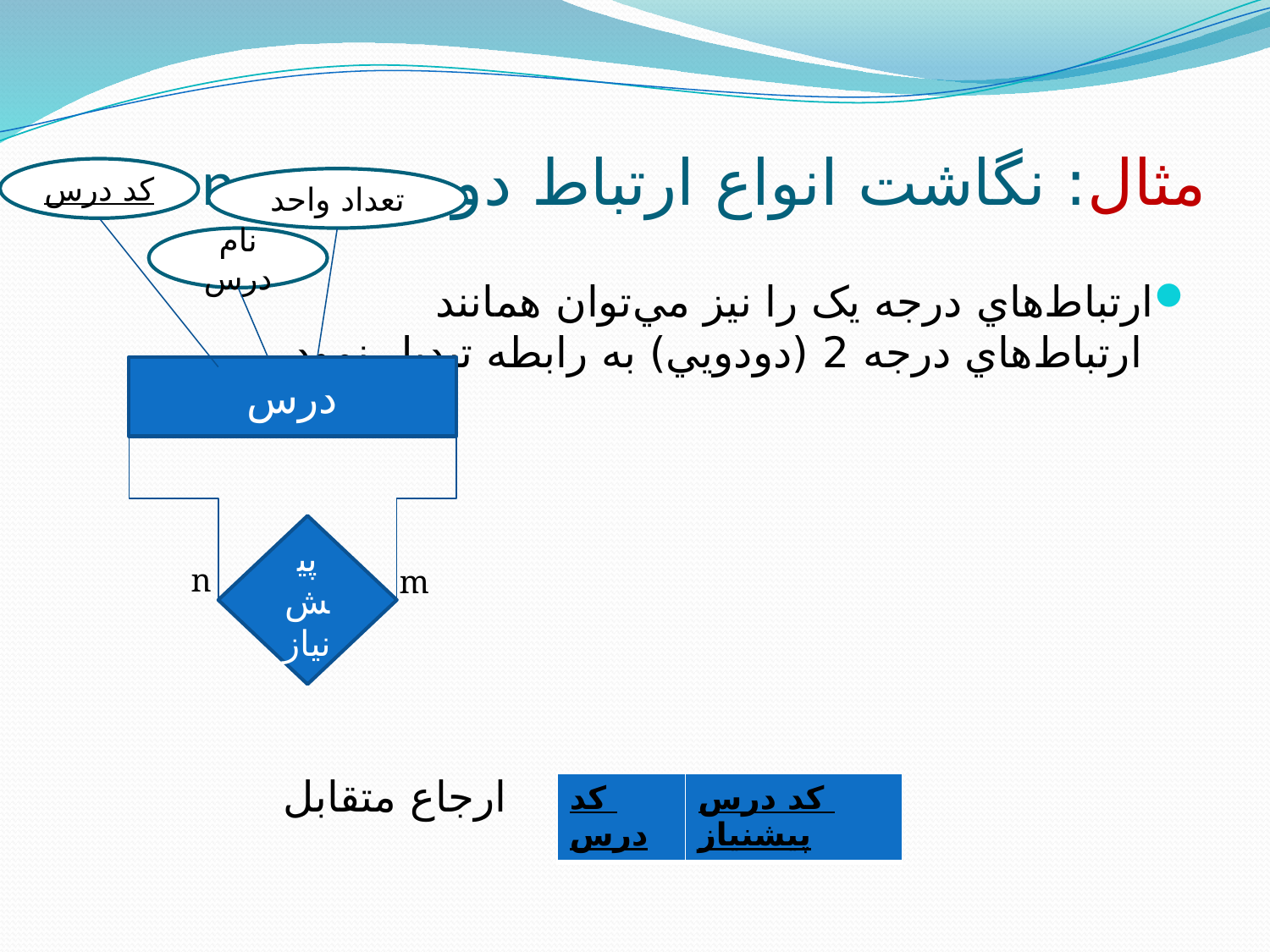

# مثال: نگاشت انواع ارتباط دودويي n:m
کد درس
تعداد واحد
نام درس
درس
پيش نياز
n
m
ارتباط‌هاي درجه يک را نيز مي‌توان همانند
 ارتباط‌هاي درجه 2 (دودويي) به رابطه تبديل نمود.
ارجاع متقابل
| کد درس | کد درس پيشنياز |
| --- | --- |